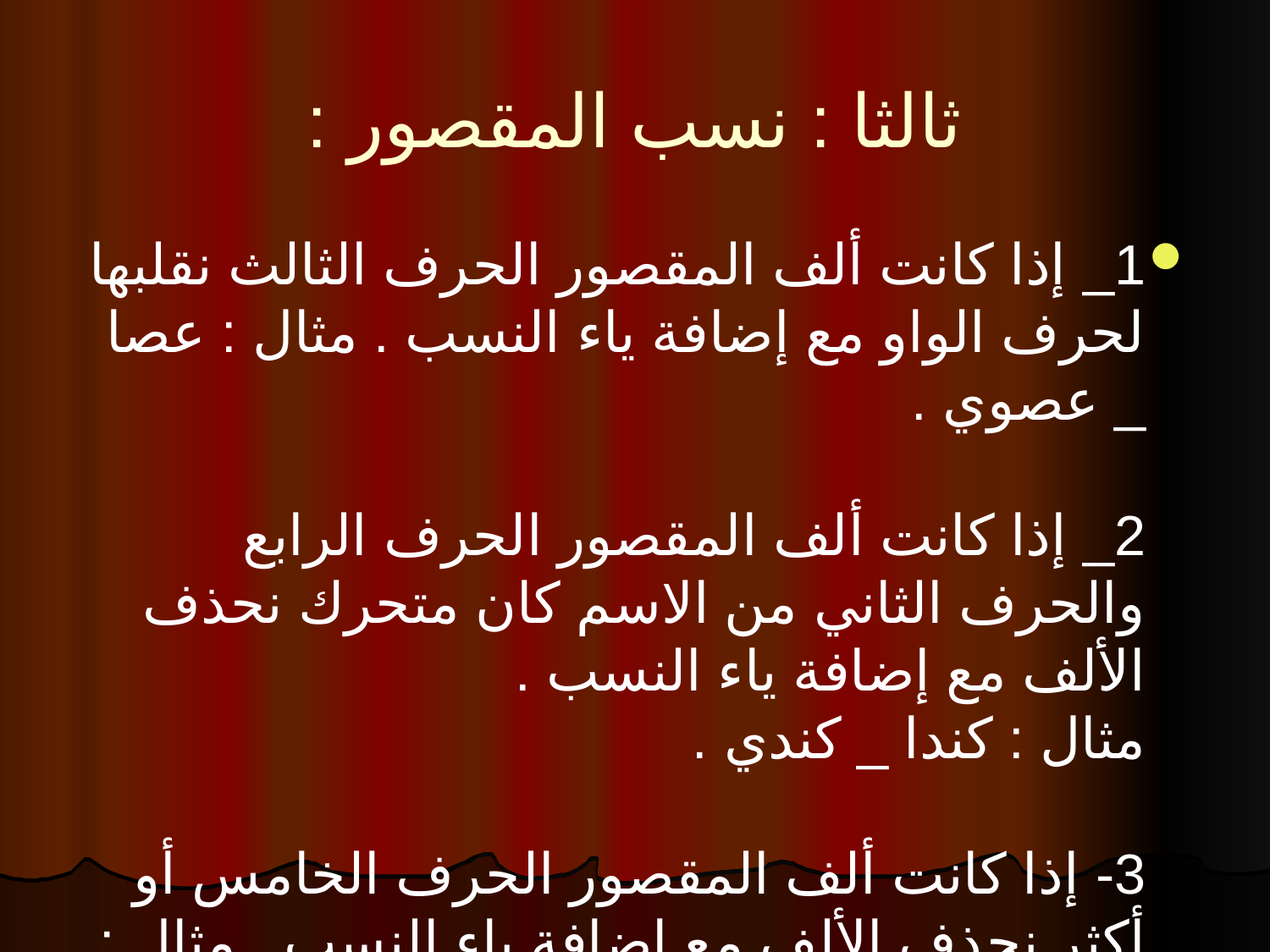

# ثالثا : نسب المقصور :
1_ إذا كانت ألف المقصور الحرف الثالث نقلبها لحرف الواو مع إضافة ياء النسب . مثال : عصا _ عصوي .
2_ إذا كانت ألف المقصور الحرف الرابع والحرف الثاني من الاسم كان متحرك نحذف الألف مع إضافة ياء النسب .
مثال : كندا _ كندي .
3- إذا كانت ألف المقصور الحرف الخامس أو أكثر نحذف الألف مع إضافة ياء النسب . مثال : أمريكا _ أمريكي .